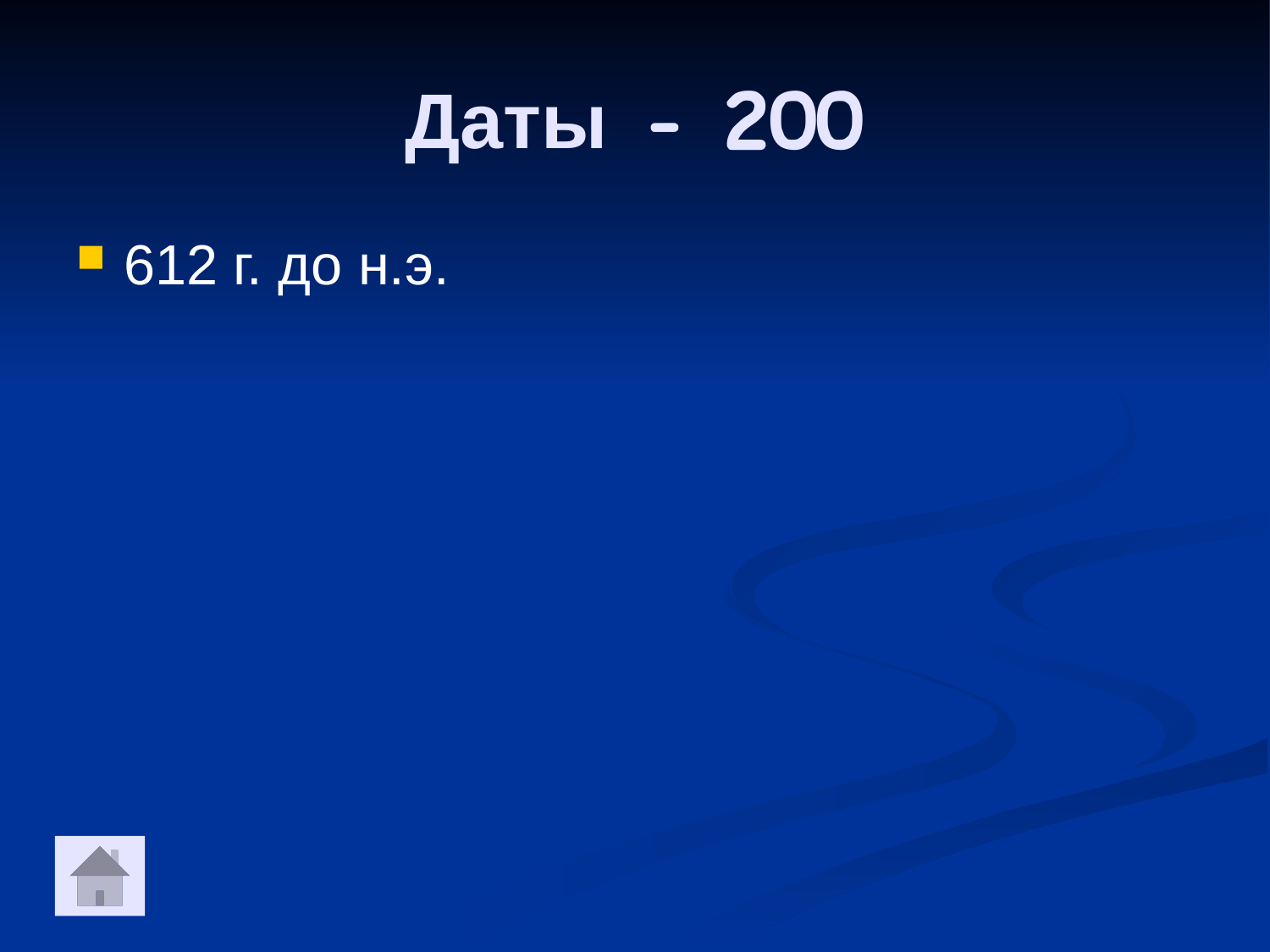

Даты - 200
612 г. до н.э.